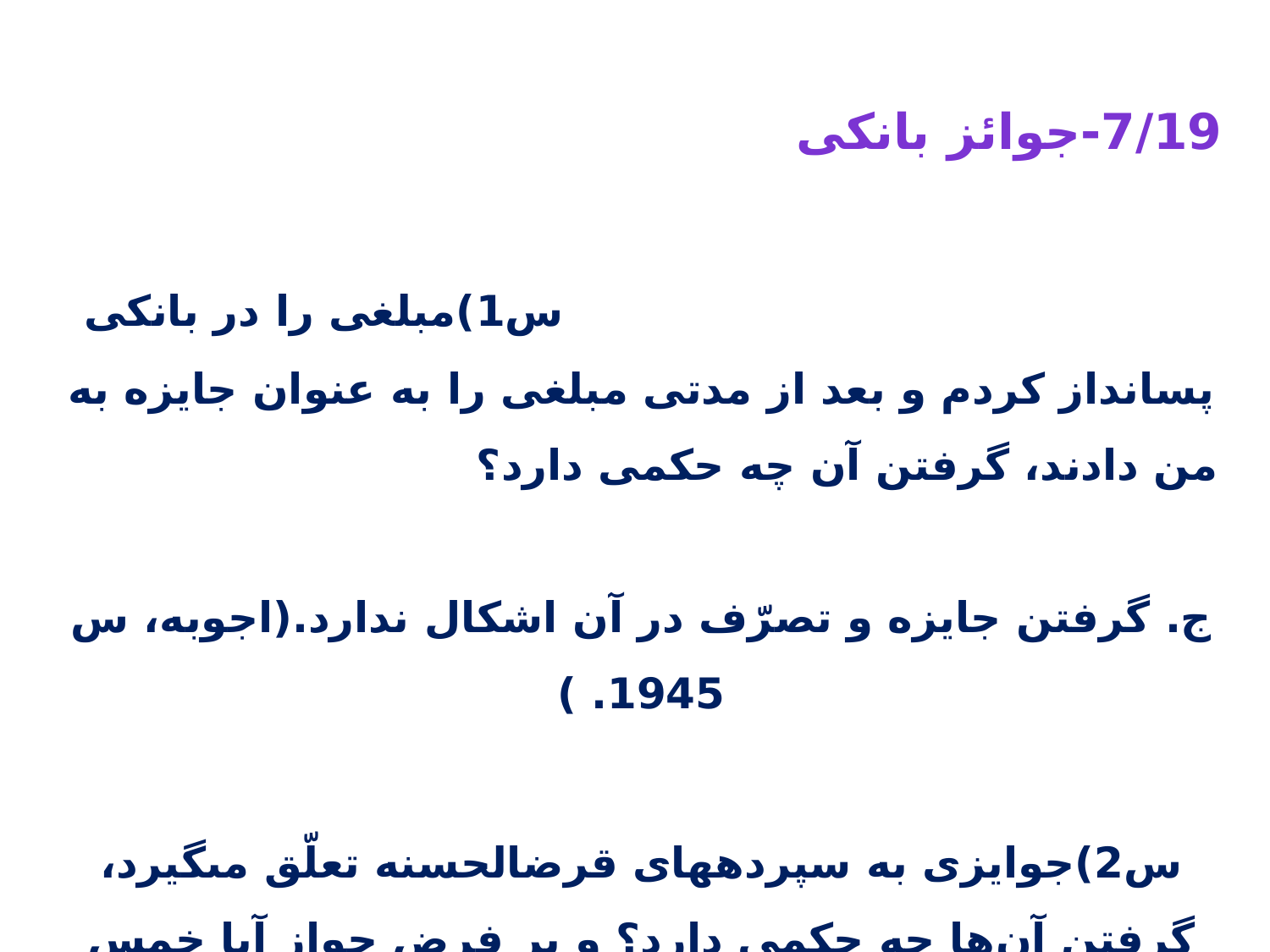

7/19-جوائز بانکی                                                                                                                                                     س1)مبلغى را در بانکی پس‏انداز کردم و بعد از مدتى مبلغى را به عنوان جايزه به من دادند، گرفتن آن چه حکمى دارد؟                                                                                                           ج. گرفتن جايزه و تصرّف در آن اشکال ندارد.(اجوبه، س 1945. )

س2)جوايزى به سپرده‏هاى قرض‏الحسنه تعلّق مى‏گيرد، گرفتن آن‌ها چه حکمى دارد؟ و بر فرض جواز آيا خمس به آن‌ها تعلّق مى‏گيرد؟                                                                                                                                                         ج. پس‏اندازهاى قرض‏الحسنه و جايزه‏هاى آن اشکال ندارد و در جايزه، خمس واجب نيست. (همان، س 1946. )